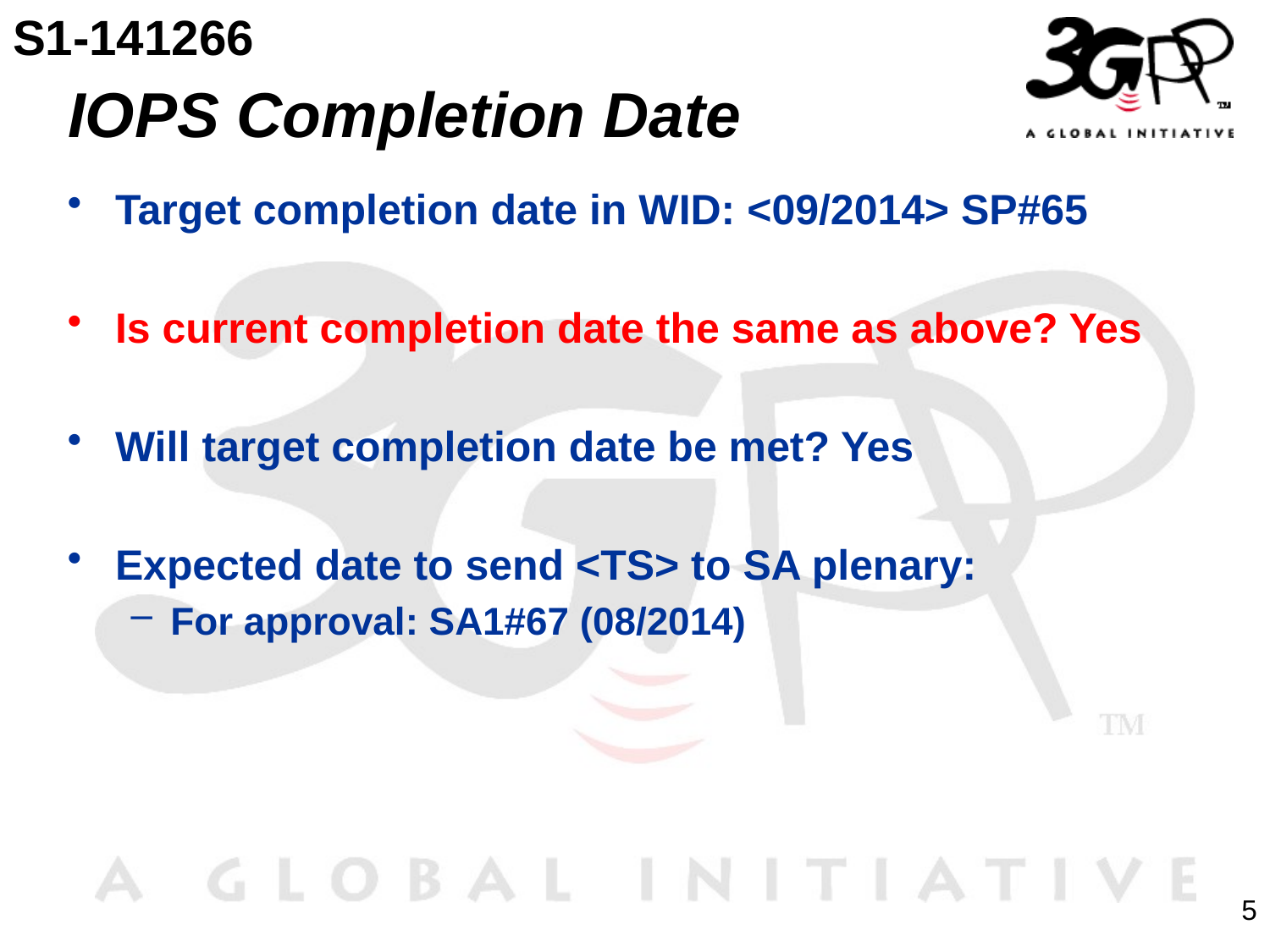

S1-141266
# IOPS Completion Date
Target completion date in WID: <09/2014> SP#65

Is current completion date the same as above? Yes

Will target completion date be met? Yes

Expected date to send <TS> to SA plenary:
For approval: SA1#67 (08/2014)

5